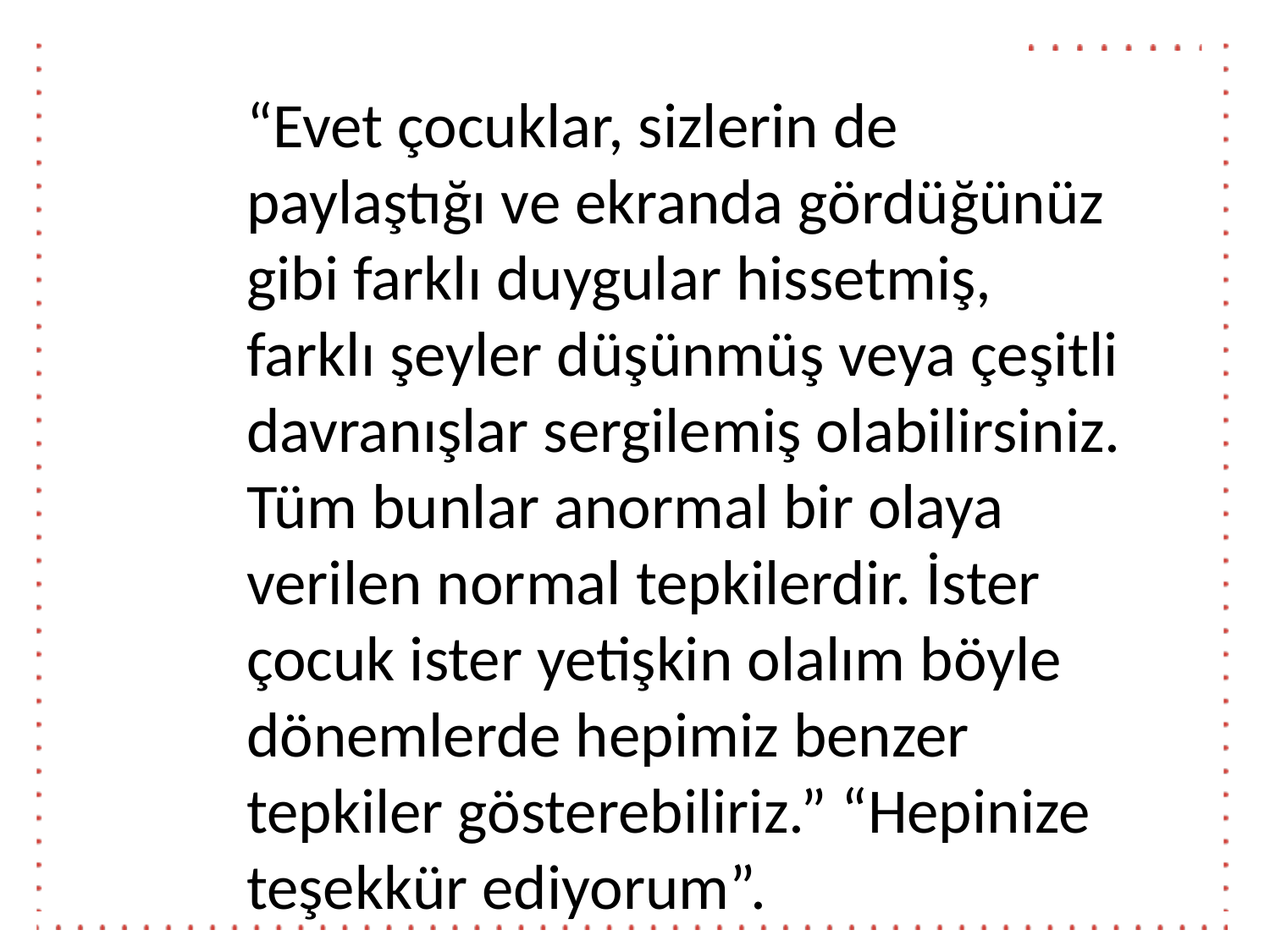

“Evet çocuklar, sizlerin de paylaştığı ve ekranda gördüğünüz gibi farklı duygular hissetmiş, farklı şeyler düşünmüş veya çeşitli davranışlar sergilemiş olabilirsiniz. Tüm bunlar anormal bir olaya verilen normal tepkilerdir. İster çocuk ister yetişkin olalım böyle dönemlerde hepimiz benzer tepkiler gösterebiliriz.” “Hepinize teşekkür ediyorum”.